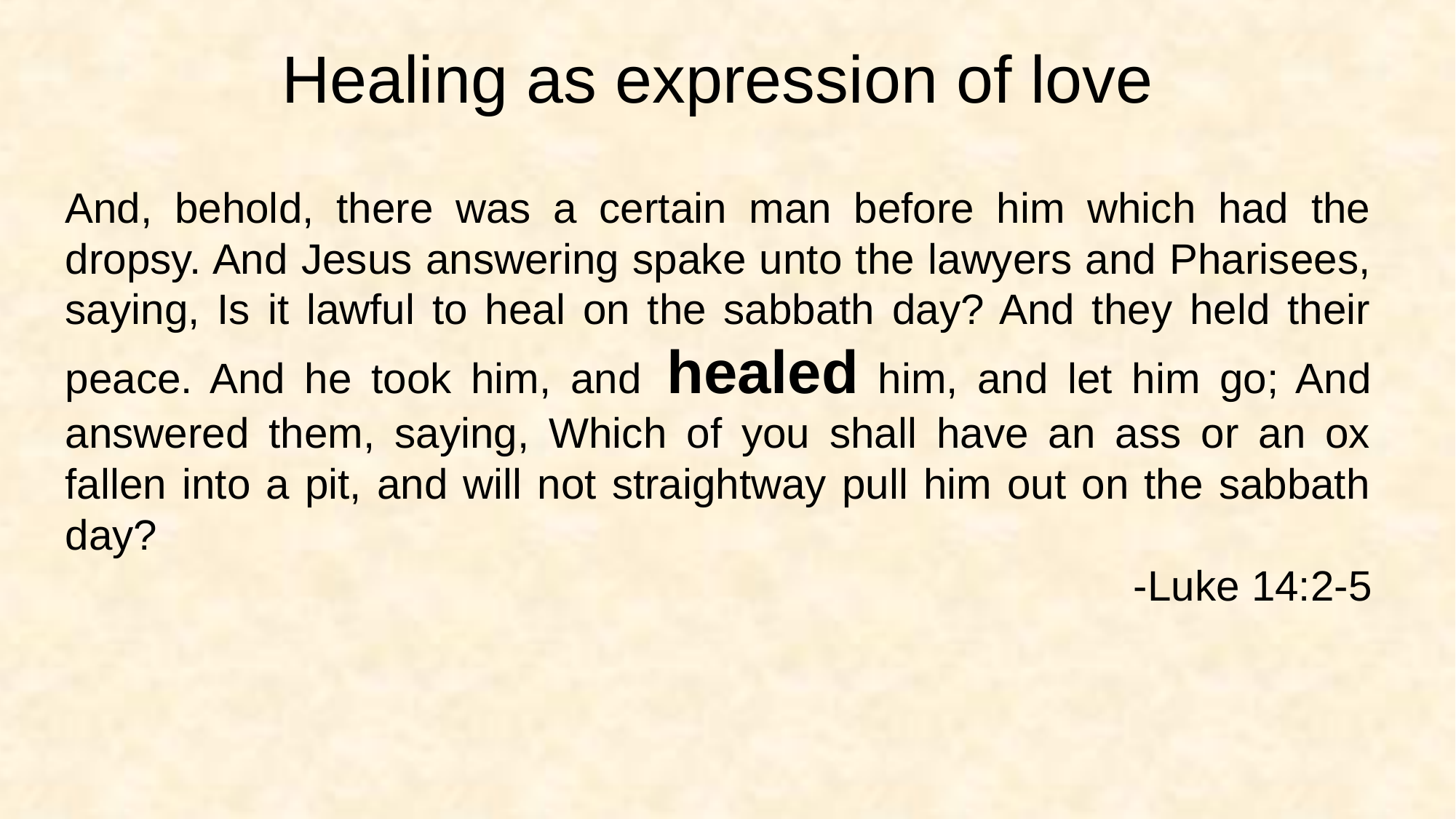

Healing as expression of love

And, behold, there was a certain man before him which had the dropsy. And Jesus answering spake unto the lawyers and Pharisees, saying, Is it lawful to heal on the sabbath day? And they held their peace. And he took him, and healed him, and let him go; And answered them, saying, Which of you shall have an ass or an ox fallen into a pit, and will not straightway pull him out on the sabbath day?
-Luke 14:2-5